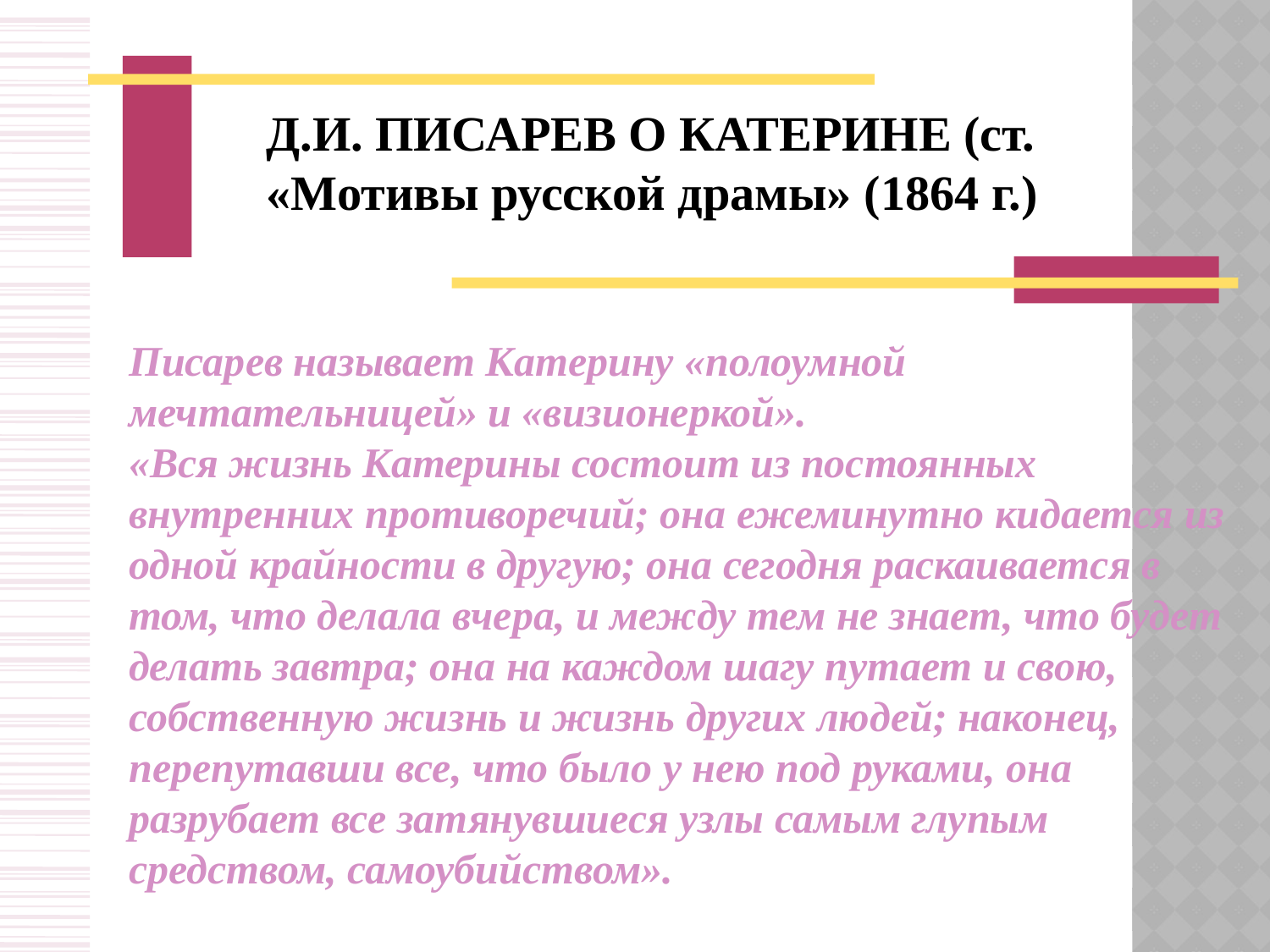

Д.И. ПИСАРЕВ О КАТЕРИНЕ (ст. «Мотивы русской драмы» (1864 г.)
Писарев называет Катерину «полоумной мечтательницей» и «визионеркой».                                «Вся жизнь Катерины состоит из постоянных внутренних противоречий; она ежеминутно кидается из одной крайности в другую; она сегодня раскаивается в том, что делала вчера, и между тем не знает, что будет делать завтра; она на каждом шагу путает и свою, собственную жизнь и жизнь других людей; наконец, перепутавши все, что было у нею под руками, она разрубает все затянувшиеся узлы самым глупым средством, самоубийством».